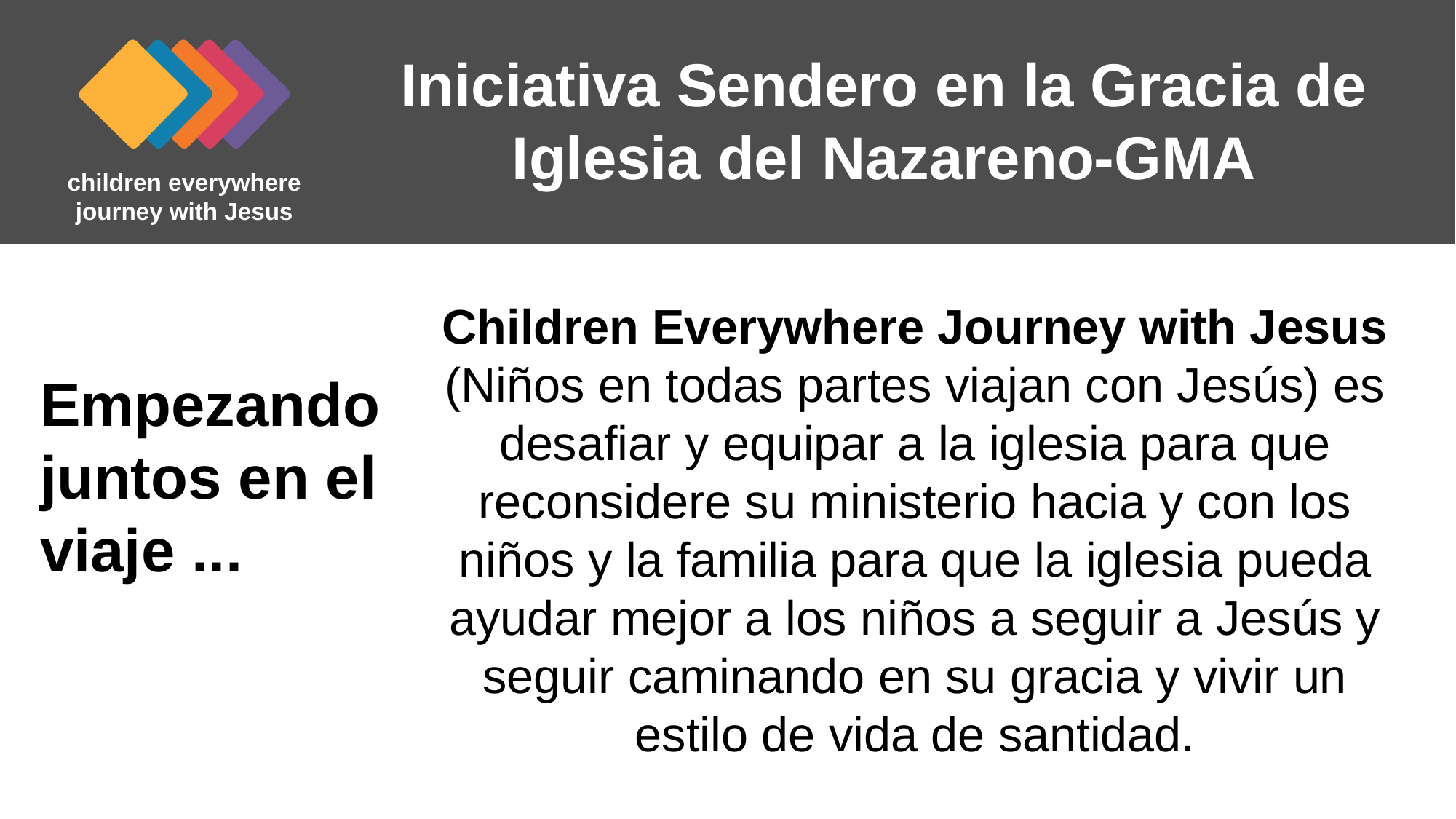

Iniciativa Sendero en la Gracia de
Iglesia del Nazareno-GMA

children everywhere
journey with Jesus
Children Everywhere Journey with Jesus (Niños en todas partes viajan con Jesús) es desafiar y equipar a la iglesia para que reconsidere su ministerio hacia y con los niños y la familia para que la iglesia pueda ayudar mejor a los niños a seguir a Jesús y seguir caminando en su gracia y vivir un estilo de vida de santidad.
Empezando juntos en el viaje ...